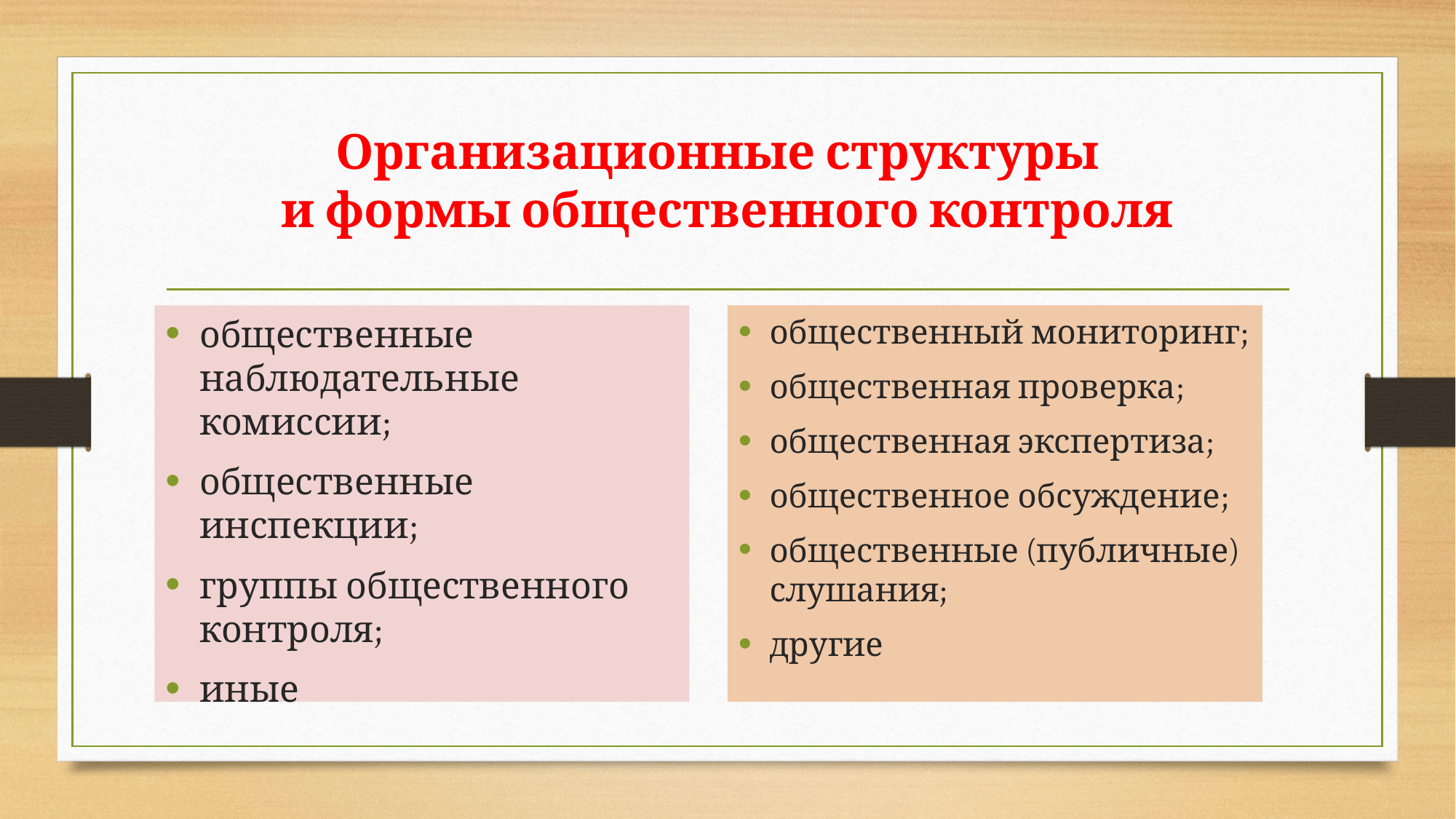

# Организационные структуры и формы общественного контроля
общественные наблюдательные комиссии;
общественные инспекции;
группы общественного контроля;
иные
общественный мониторинг;
общественная проверка;
общественная экспертиза;
общественное обсуждение;
общественные (публичные) слушания;
другие